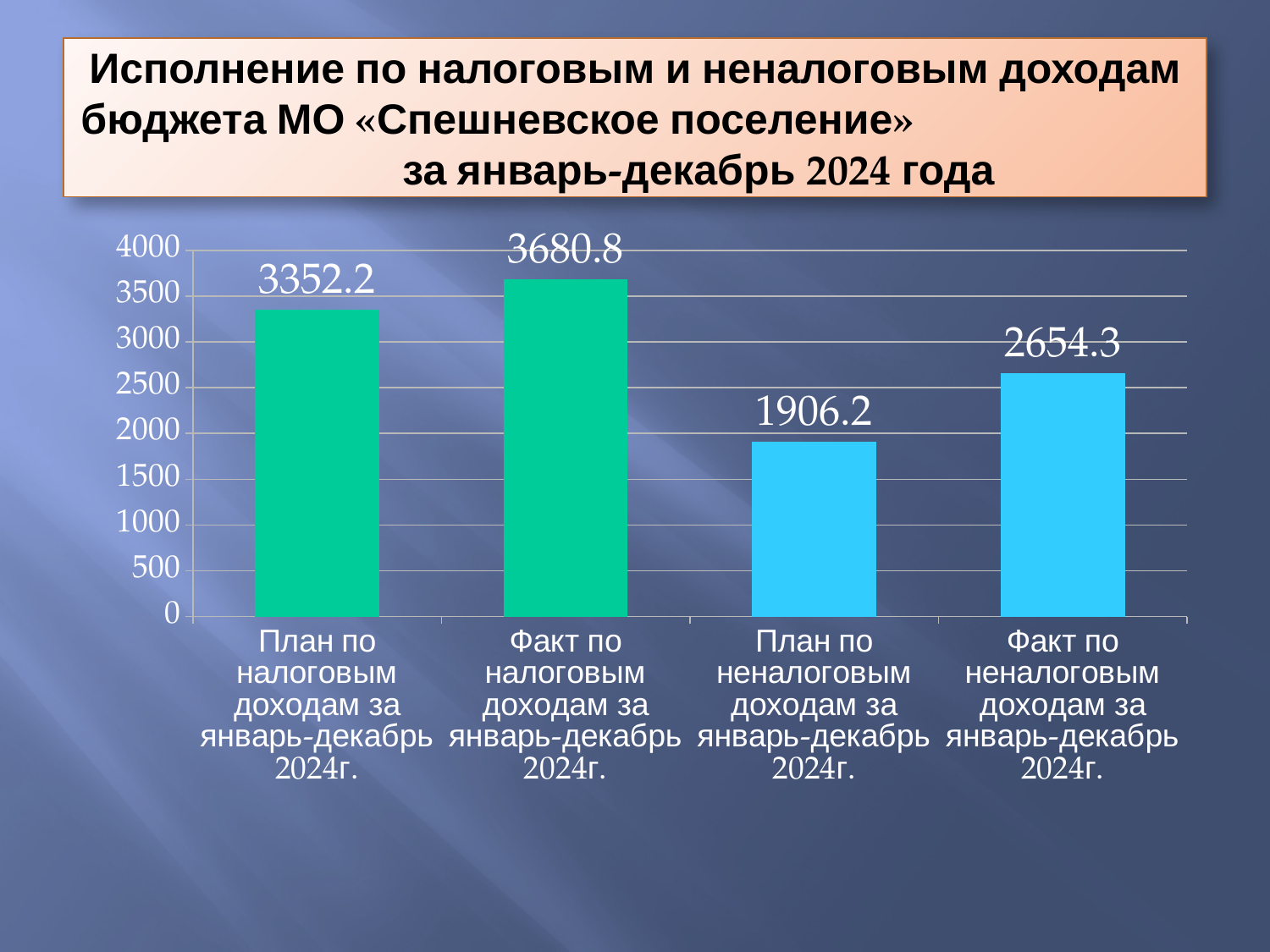

# Исполнение по налоговым и неналоговым доходам бюджета МО «Спешневское поселение»                                       за январь-декабрь 2024 года

### Chart

| Category | Столбец1 |
|---|---|
| План по налоговым доходам за январь-декабрь 2024г. | 3352.2 |
| Факт по налоговым доходам за январь-декабрь 2024г. | 3680.8 |
| План по неналоговым доходам за январь-декабрь 2024г. | 1906.2 |
| Факт по неналоговым доходам за январь-декабрь 2024г. | 2654.3 |